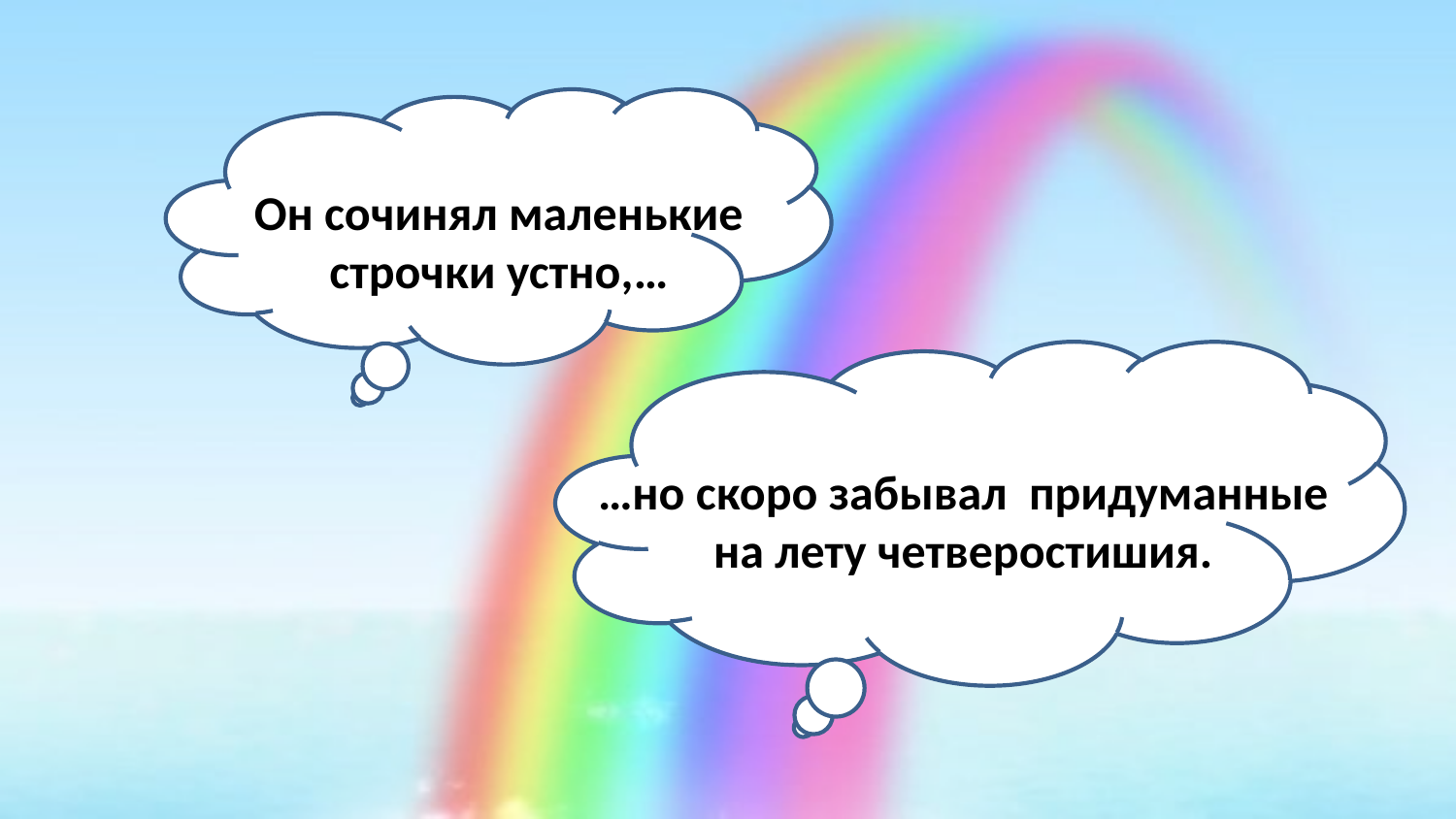

Он сочинял маленькие строчки устно,…

…но скоро забывал  придуманные
на лету четверостишия.